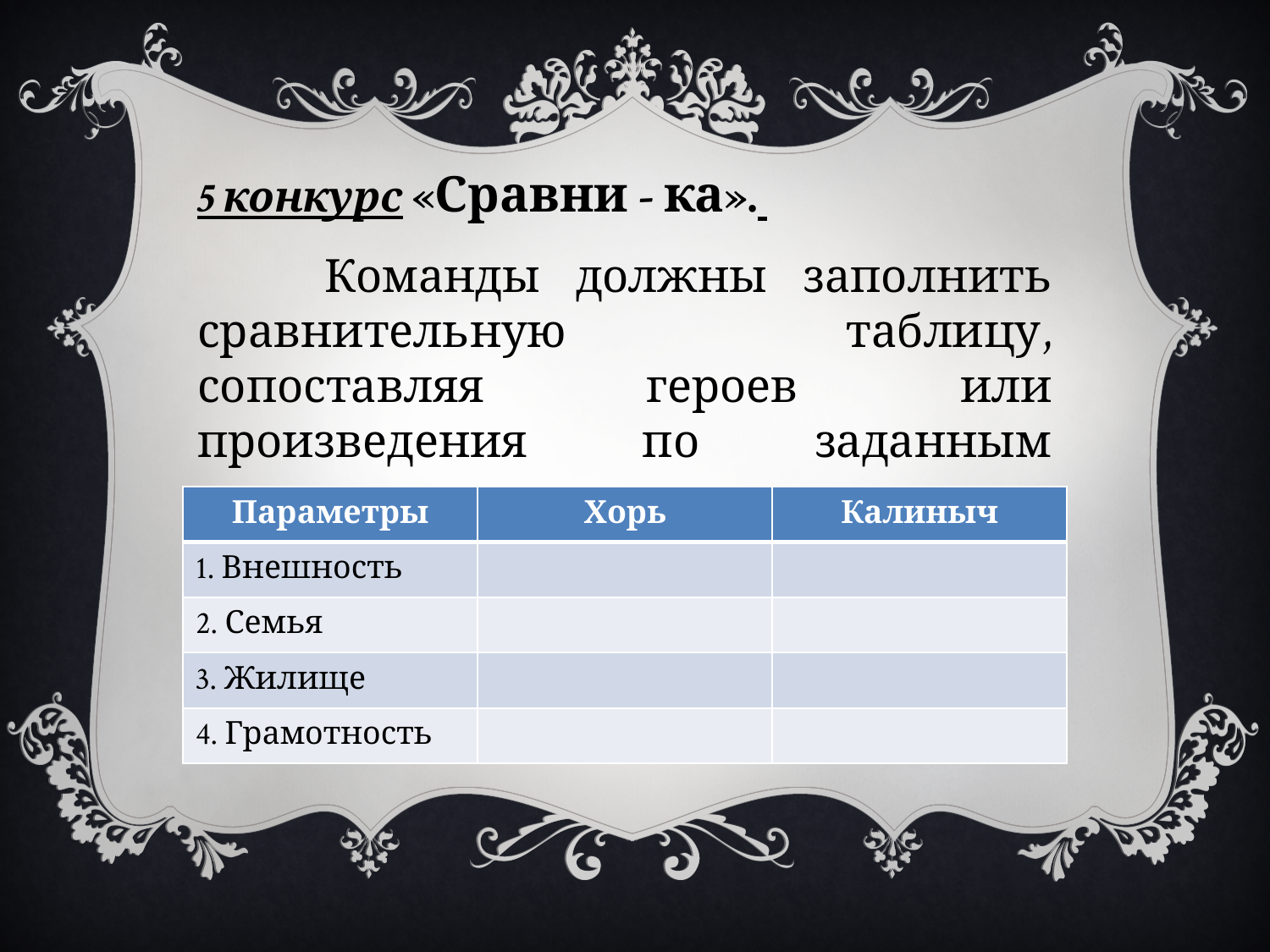

5 конкурс «Сравни - ка».

	Команды должны заполнить сравнительную таблицу, сопоставляя героев или произведения по заданным параметрам.
| Параметры | Хорь | Калиныч |
| --- | --- | --- |
| 1. Внешность |  |  |
| 2. Семья |  |  |
| 3. Жилище |  |  |
| 4. Грамотность |  |  |